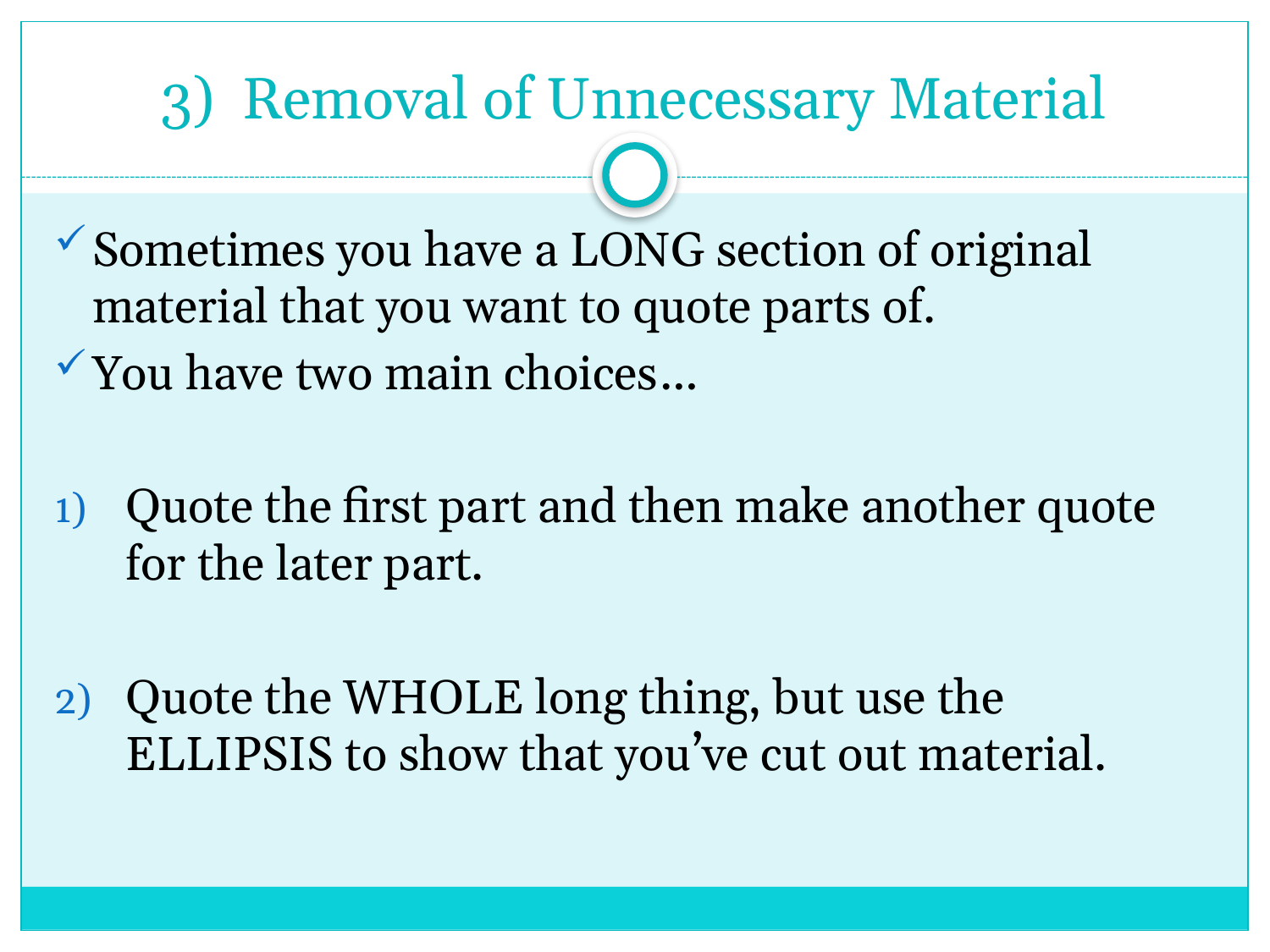

# 3)  Removal of Unnecessary Material
Sometimes you have a LONG section of original material that you want to quote parts of.
You have two main choices…

Quote the first part and then make another quote for the later part.

Quote the WHOLE long thing, but use the ELLIPSIS to show that you’ve cut out material.